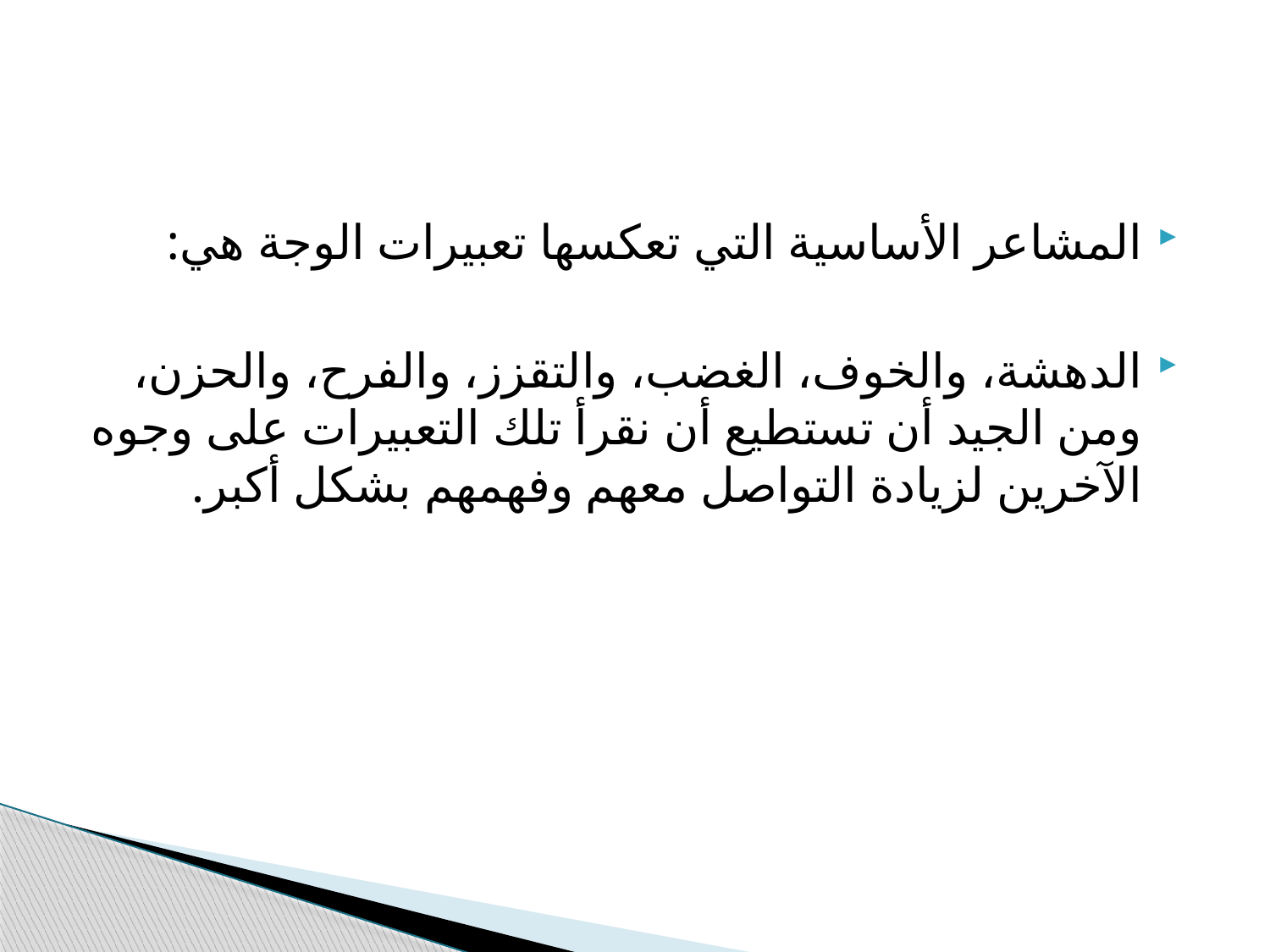

#
المشاعر الأساسية التي تعكسها تعبيرات الوجة هي:

الدهشة، والخوف، الغضب، والتقزز، والفرح، والحزن، ومن الجيد أن تستطيع أن نقرأ تلك التعبيرات على وجوه الآخرين لزيادة التواصل معهم وفهمهم بشكل أكبر.